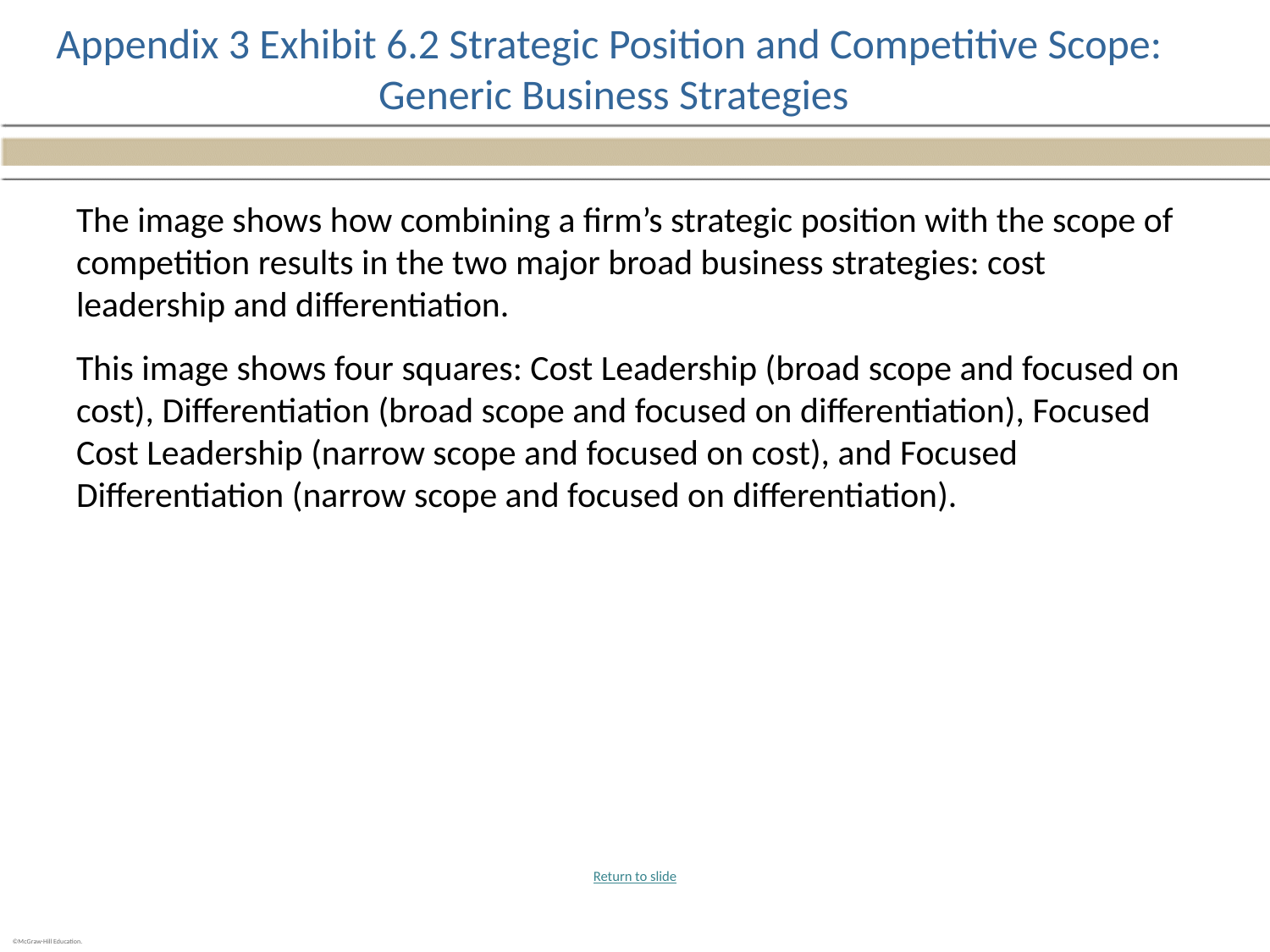

# Appendix 3 Exhibit 6.2 Strategic Position and Competitive Scope: Generic Business Strategies
The image shows how combining a firm’s strategic position with the scope of competition results in the two major broad business strategies: cost leadership and differentiation.
This image shows four squares: Cost Leadership (broad scope and focused on cost), Differentiation (broad scope and focused on differentiation), Focused Cost Leadership (narrow scope and focused on cost), and Focused Differentiation (narrow scope and focused on differentiation).
Return to slide